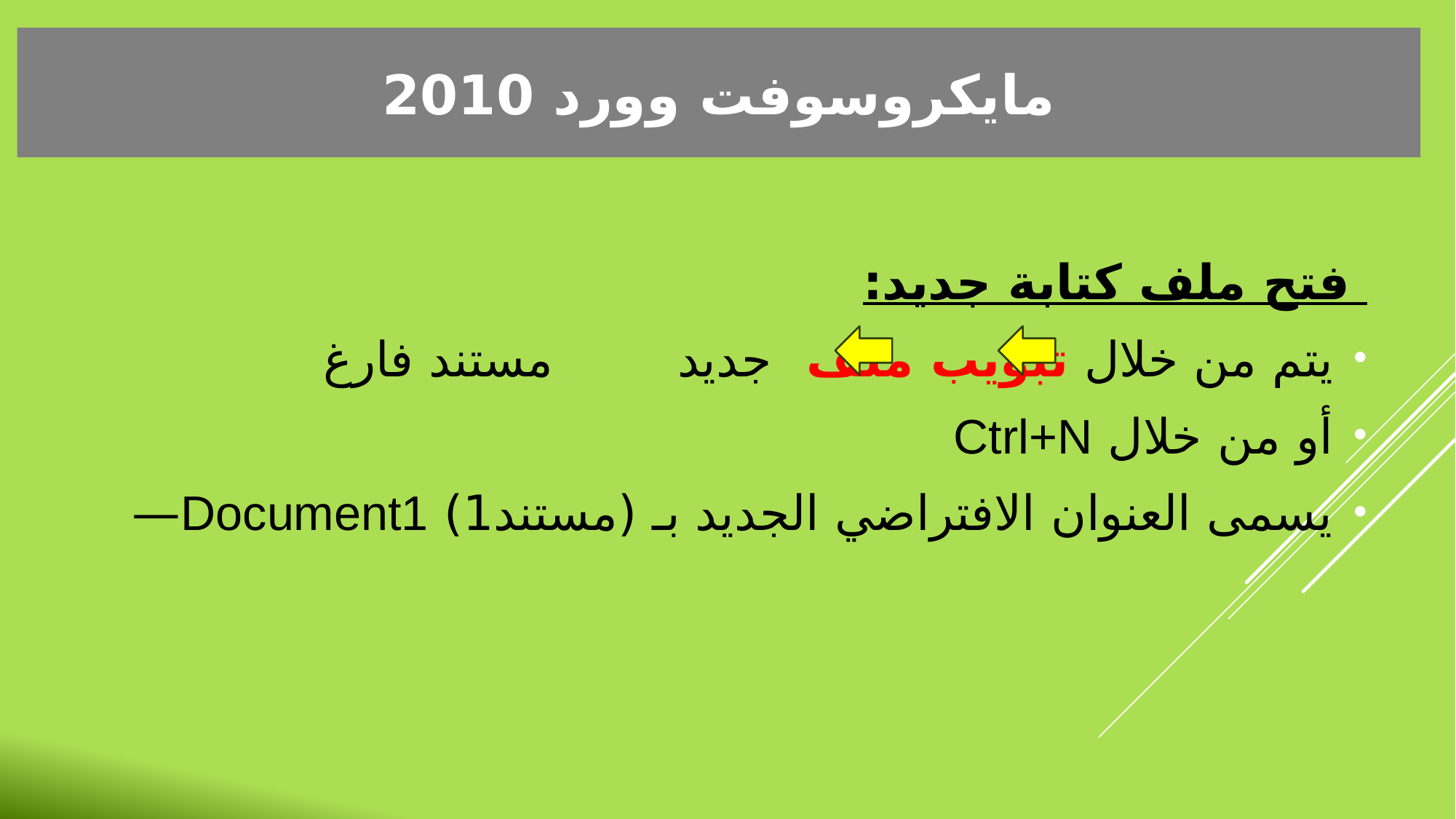

مايكروسوفت وورد 2010
 فتح ملف كتابة جديد:
يتم من خلال تبويب ملف 		 جديد		 مستند فارغ
أو من خلال Ctrl+N
يسمى العنوان الافتراضي الجديد بـ (مستند1) Document1—